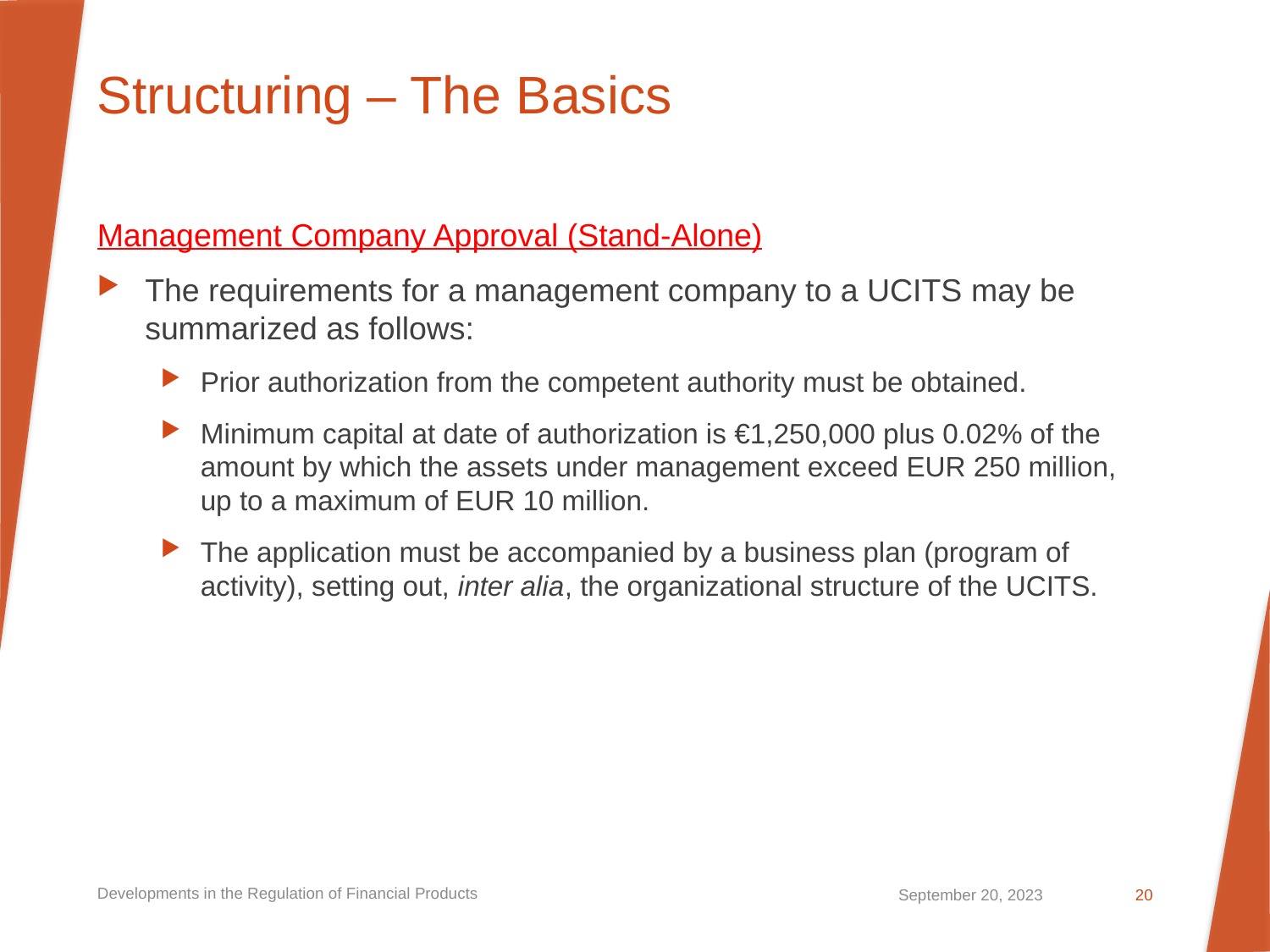

# Structuring – The Basics
Management Company Approval (Stand-Alone)
The requirements for a management company to a UCITS may be summarized as follows:
Prior authorization from the competent authority must be obtained.
Minimum capital at date of authorization is €1,250,000 plus 0.02% of the amount by which the assets under management exceed EUR 250 million, up to a maximum of EUR 10 million.
The application must be accompanied by a business plan (program of activity), setting out, inter alia, the organizational structure of the UCITS.

Developments in the Regulation of Financial Products
September 20, 2023
20